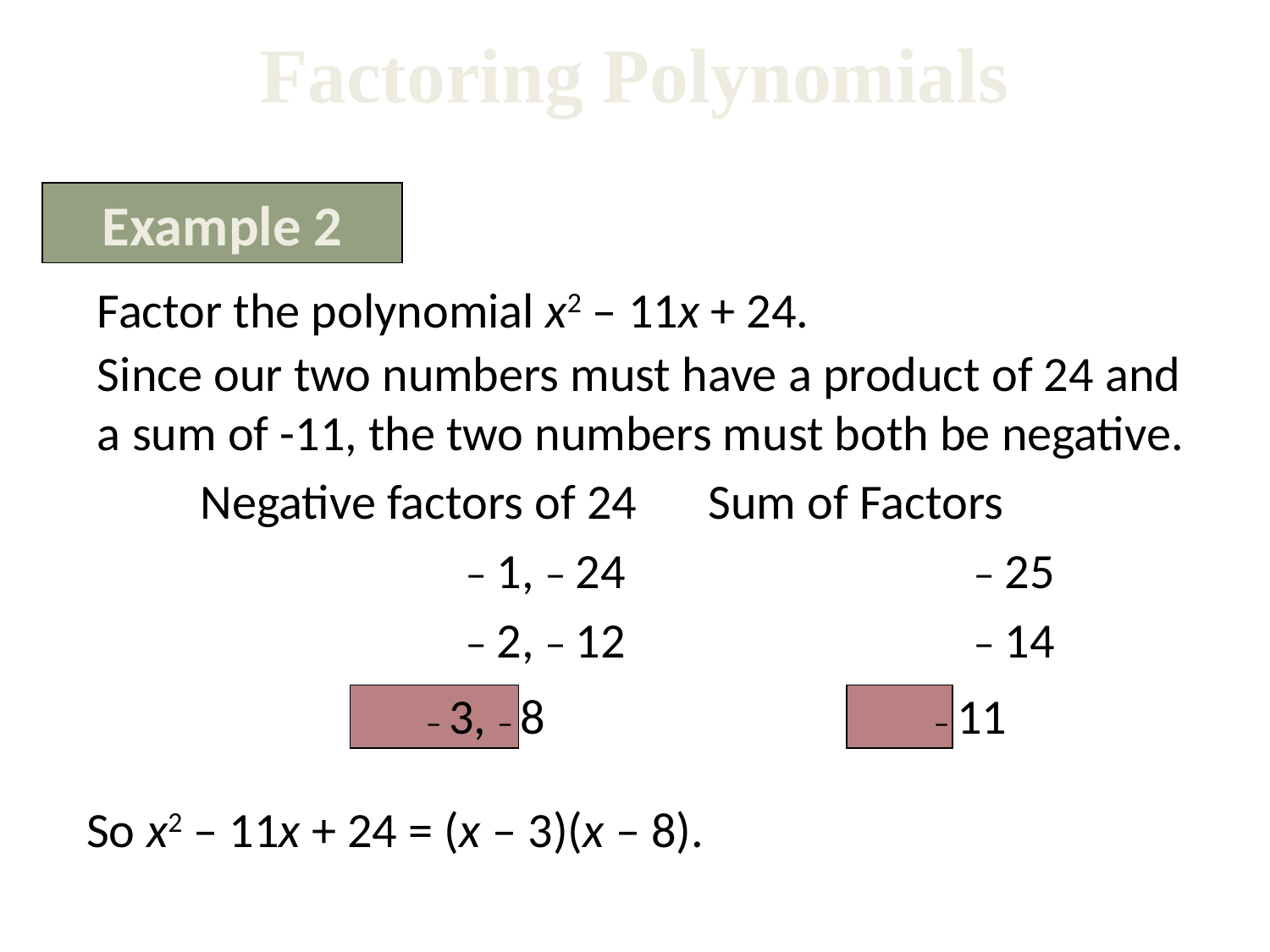

Factoring Polynomials
Example 2
Factor the polynomial x2 – 11x + 24.
Since our two numbers must have a product of 24 and a sum of -11, the two numbers must both be negative.
	Negative factors of 24	Sum of Factors
			 – 1, – 24			 – 25
			 – 2, – 12			 – 14
		 – 3, – 8			 – 11

So x2 – 11x + 24 = (x – 3)(x – 8).